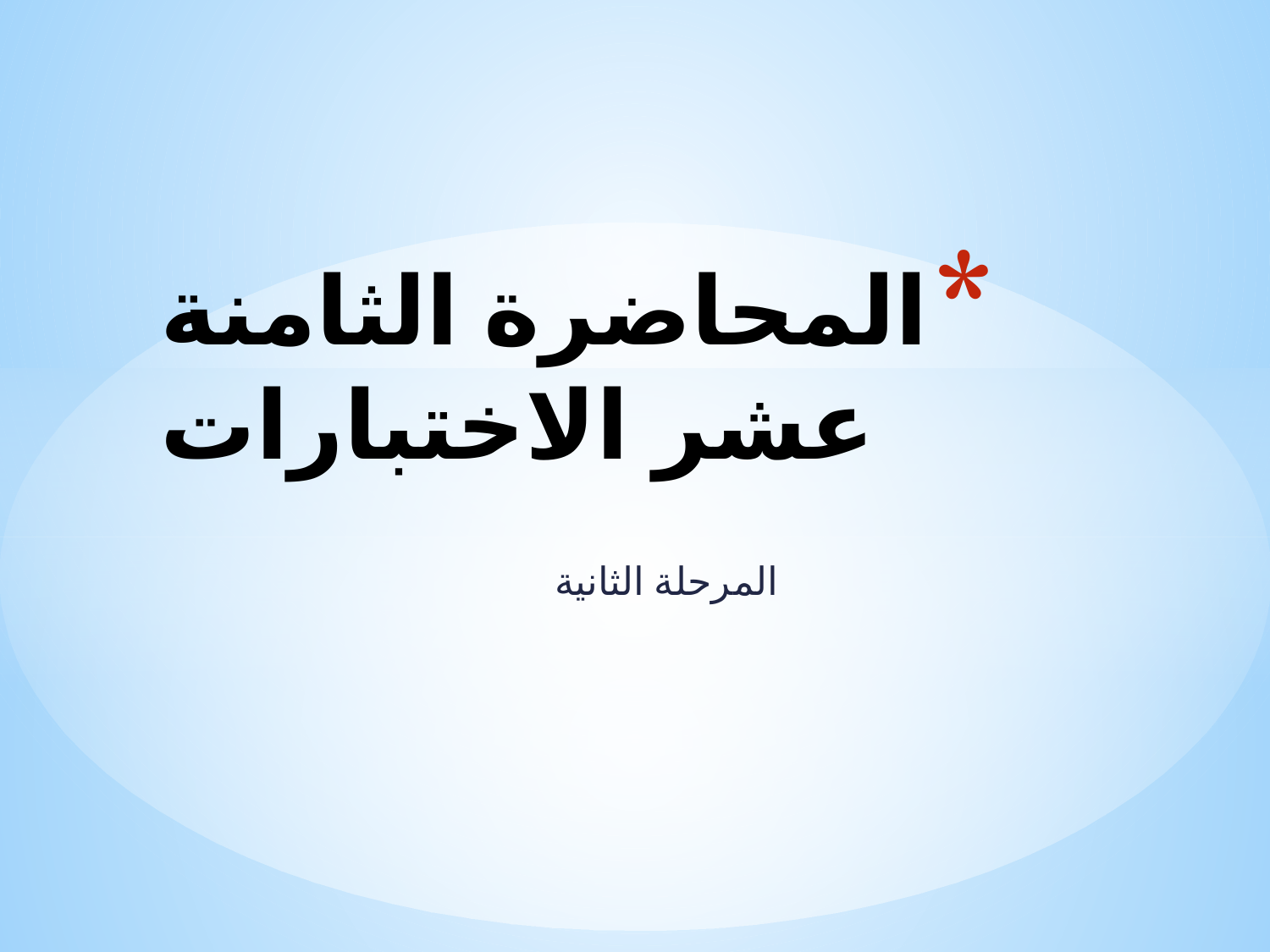

# المحاضرة الثامنة عشر الاختبارات
المرحلة الثانية